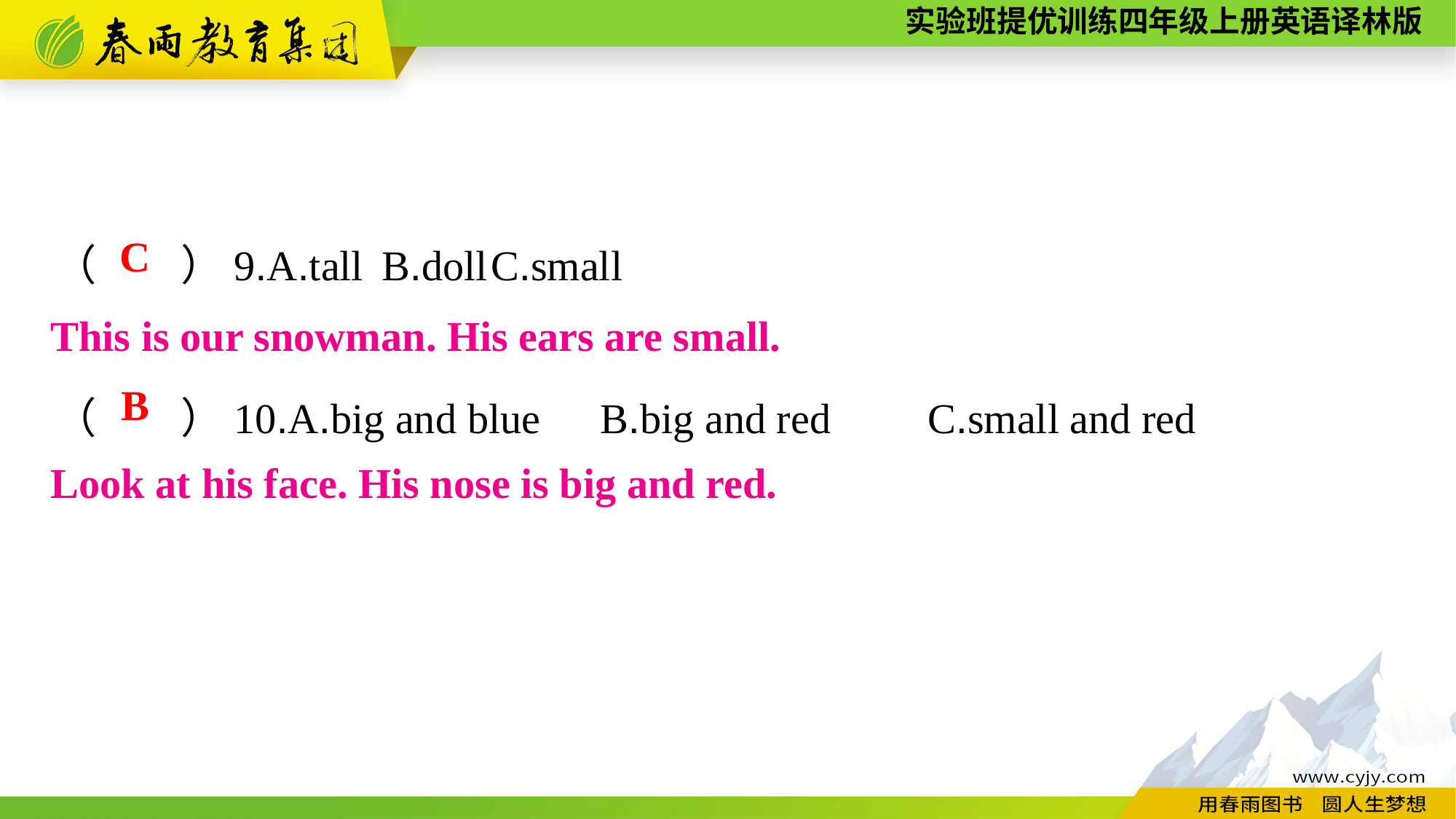

（　　）9.A.tall	B.doll	C.small

（　　）10.A.big and blue	B.big and red	C.small and red
C
This is our snowman. His ears are small.
B
Look at his face. His nose is big and red.